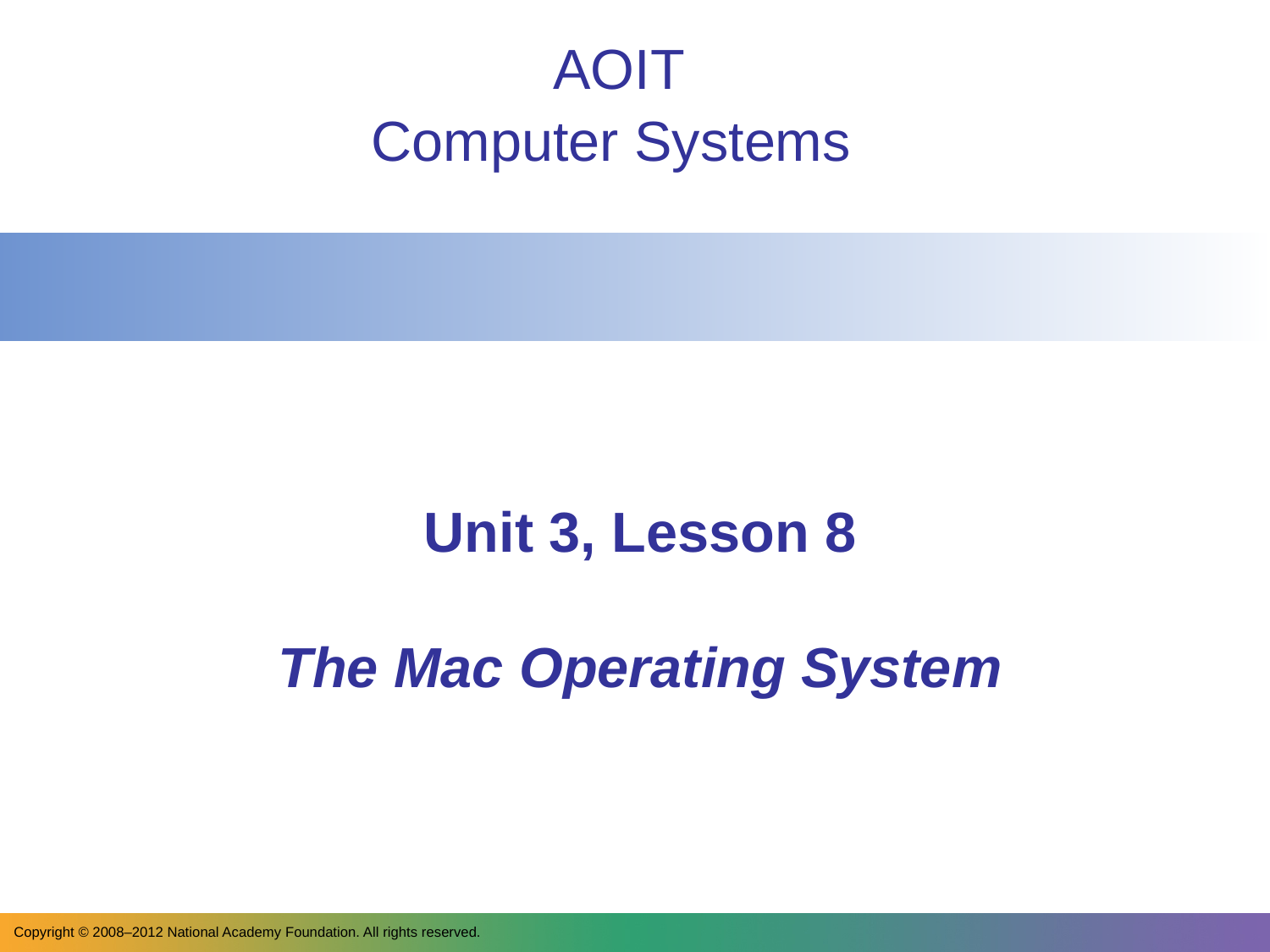

AOIT
Computer Systems
# Unit 3, Lesson 8 The Mac Operating System
Copyright © 2008–2012 National Academy Foundation. All rights reserved.